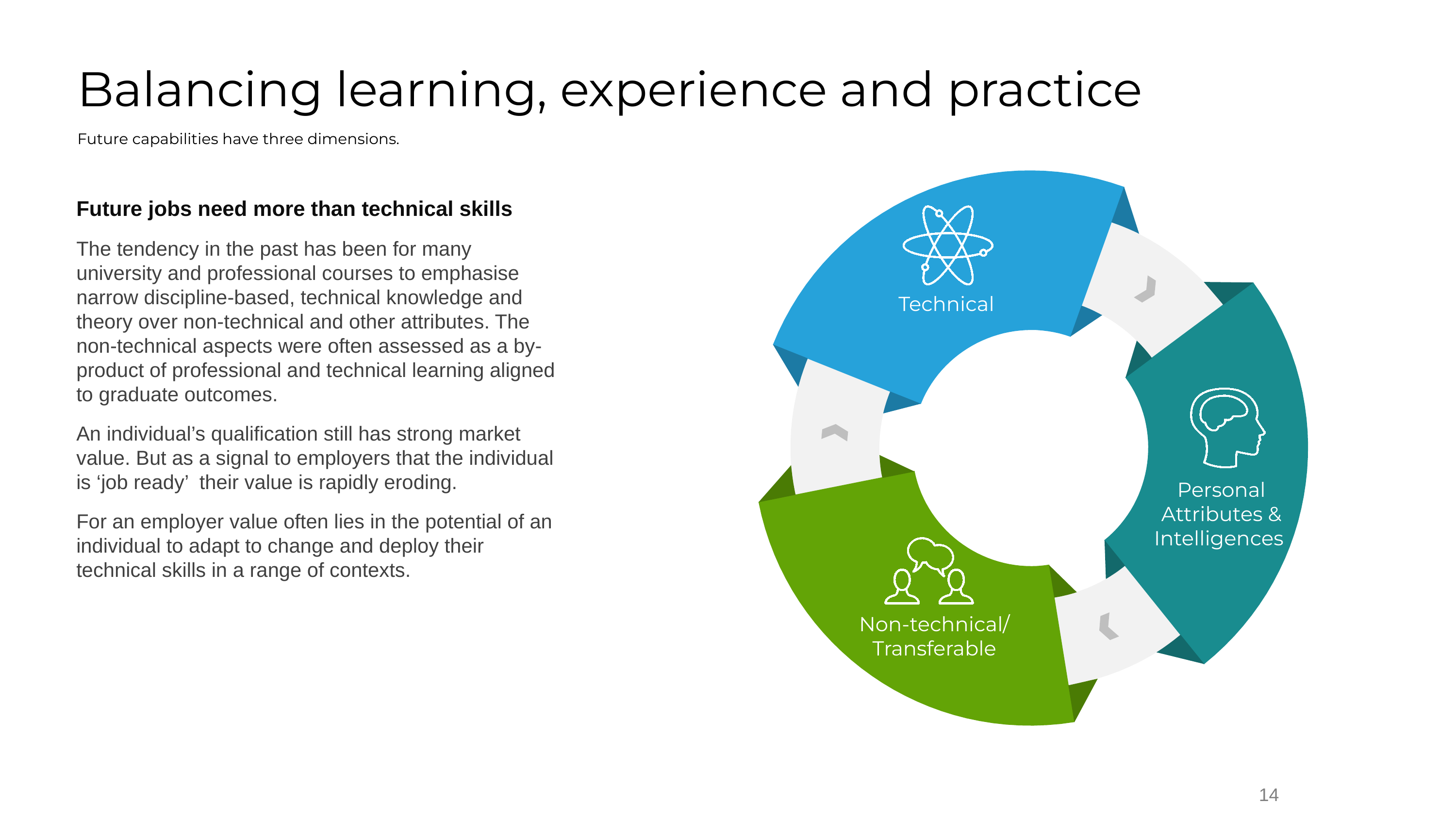

Balancing learning, experience and practice
Future capabilities have three dimensions.

Future jobs need more than technical skills
The tendency in the past has been for many university and professional courses to emphasise narrow discipline-based, technical knowledge and theory over non-technical and other attributes. The non-technical aspects were often assessed as a by-product of professional and technical learning aligned to graduate outcomes.
An individual’s qualification still has strong market value. But as a signal to employers that the individual is ‘job ready’  their value is rapidly eroding.
For an employer value often lies in the potential of an individual to adapt to change and deploy their technical skills in a range of contexts.

Technical

Personal Attributes & Intelligences

Non-technical/
Transferable